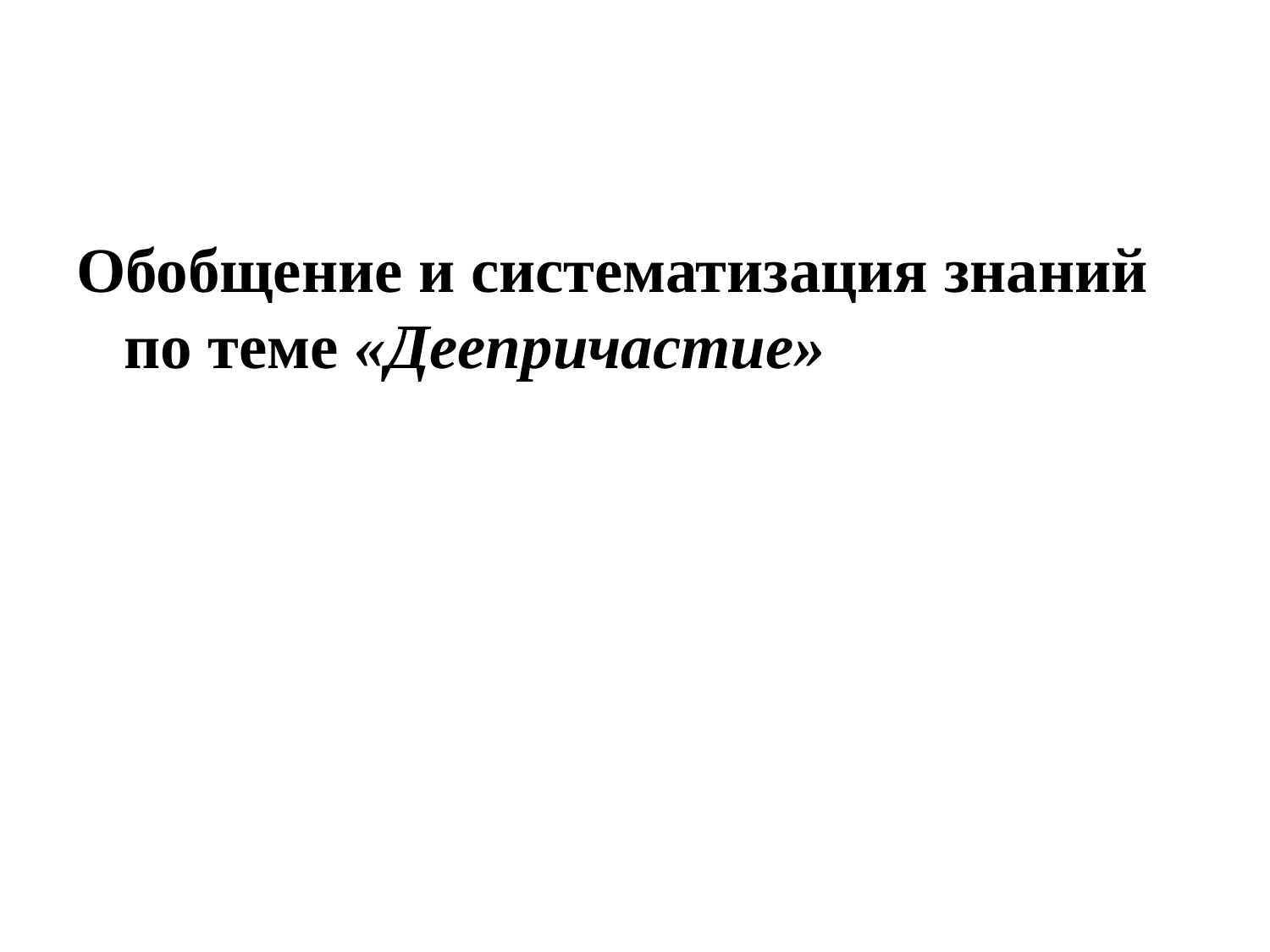

#
Обобщение и систематизация знаний по теме «Деепричастие»